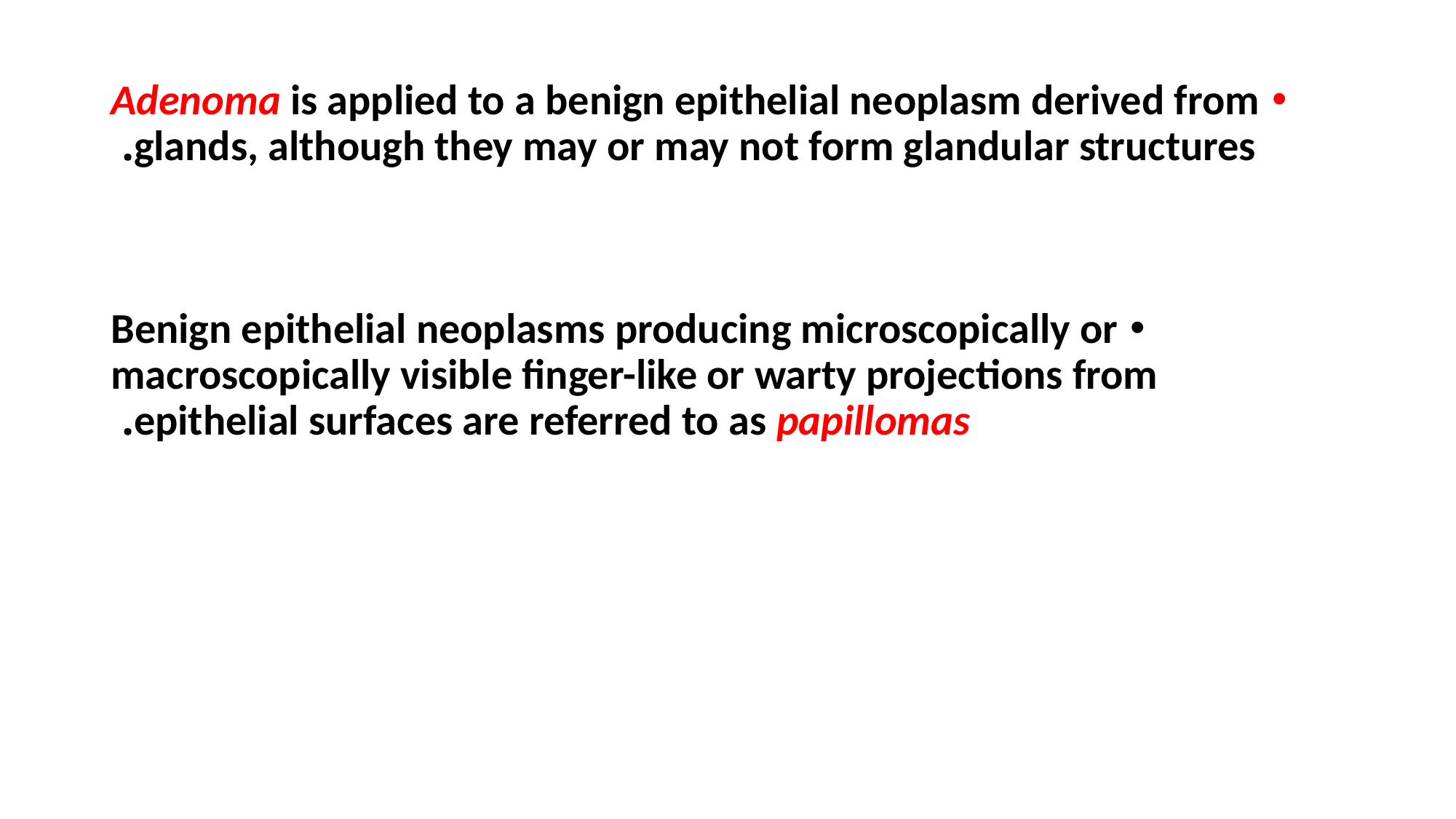

Adenoma is applied to a benign epithelial neoplasm derived from glands, although they may or may not form glandular structures.

Benign epithelial neoplasms producing microscopically or macroscopically visible finger-like or warty projections from epithelial surfaces are referred to as papillomas.